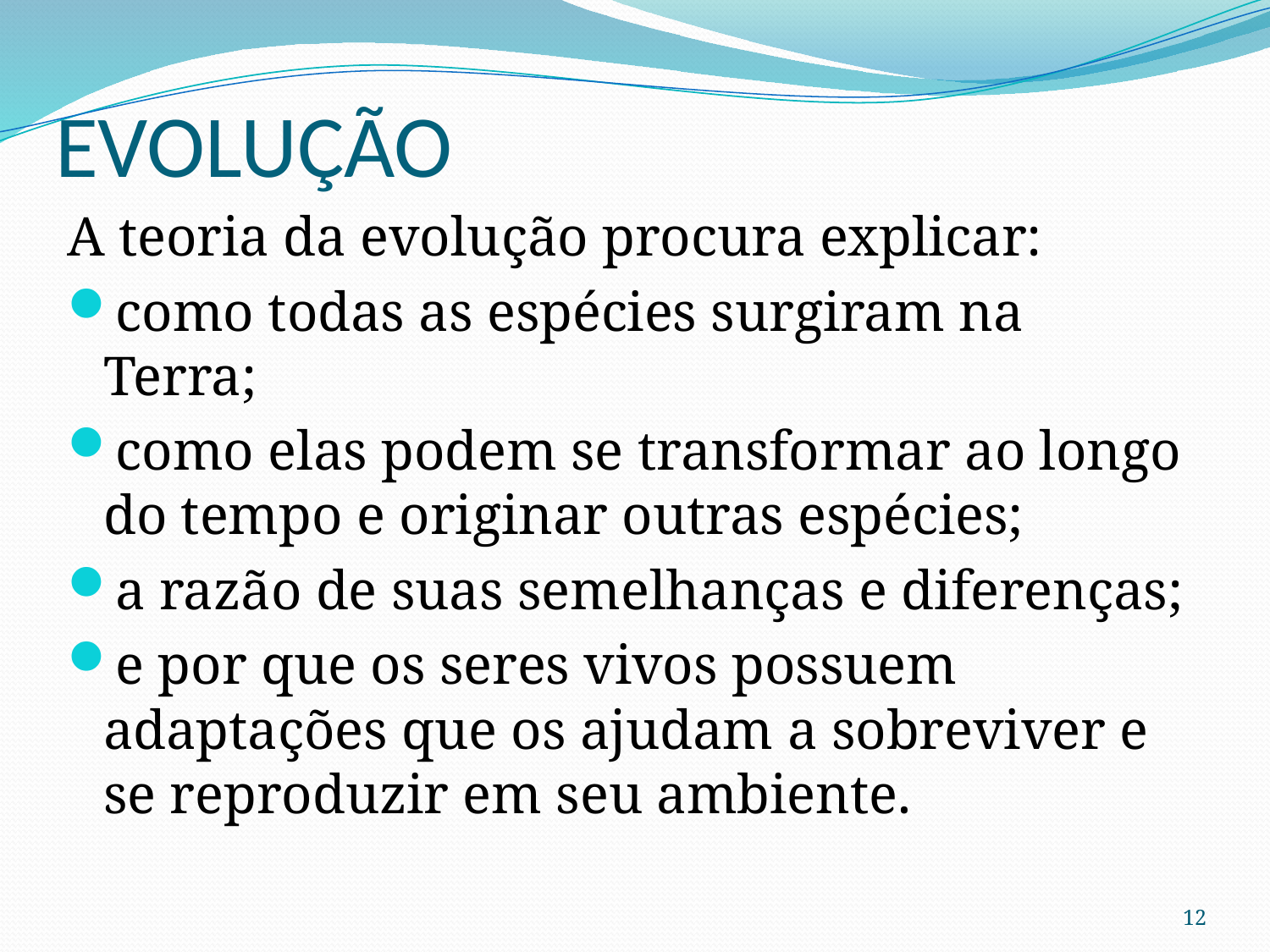

# EVOLUÇÃO
A teoria da evolução procura explicar:
como todas as espécies surgiram na Terra;
como elas podem se transformar ao longo do tempo e originar outras espécies;
a razão de suas semelhanças e diferenças;
e por que os seres vivos possuem adaptações que os ajudam a sobreviver e se reproduzir em seu ambiente.
12